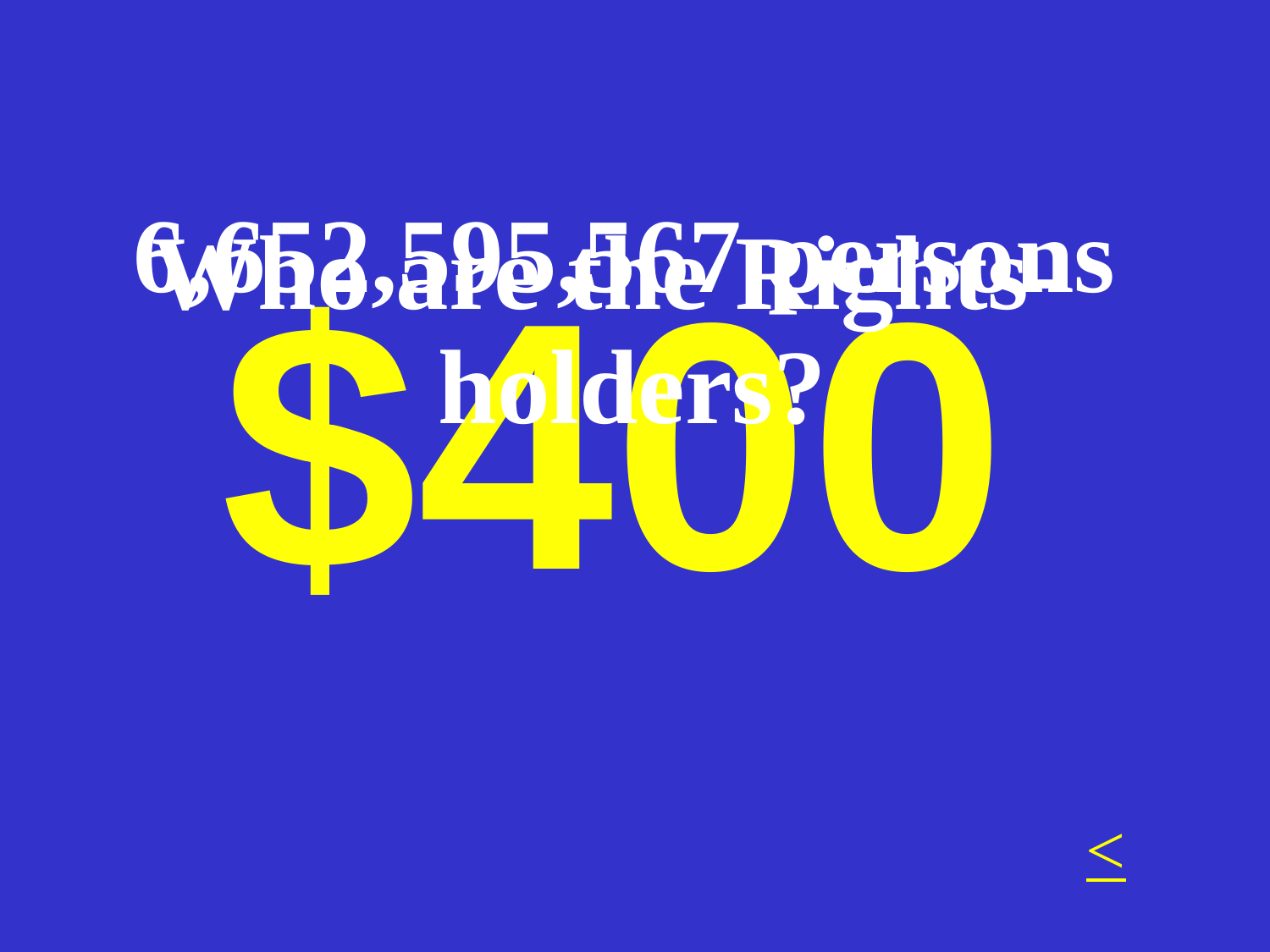

6,652,595,567 persons
Who are the Rights-holders?
# $400
<